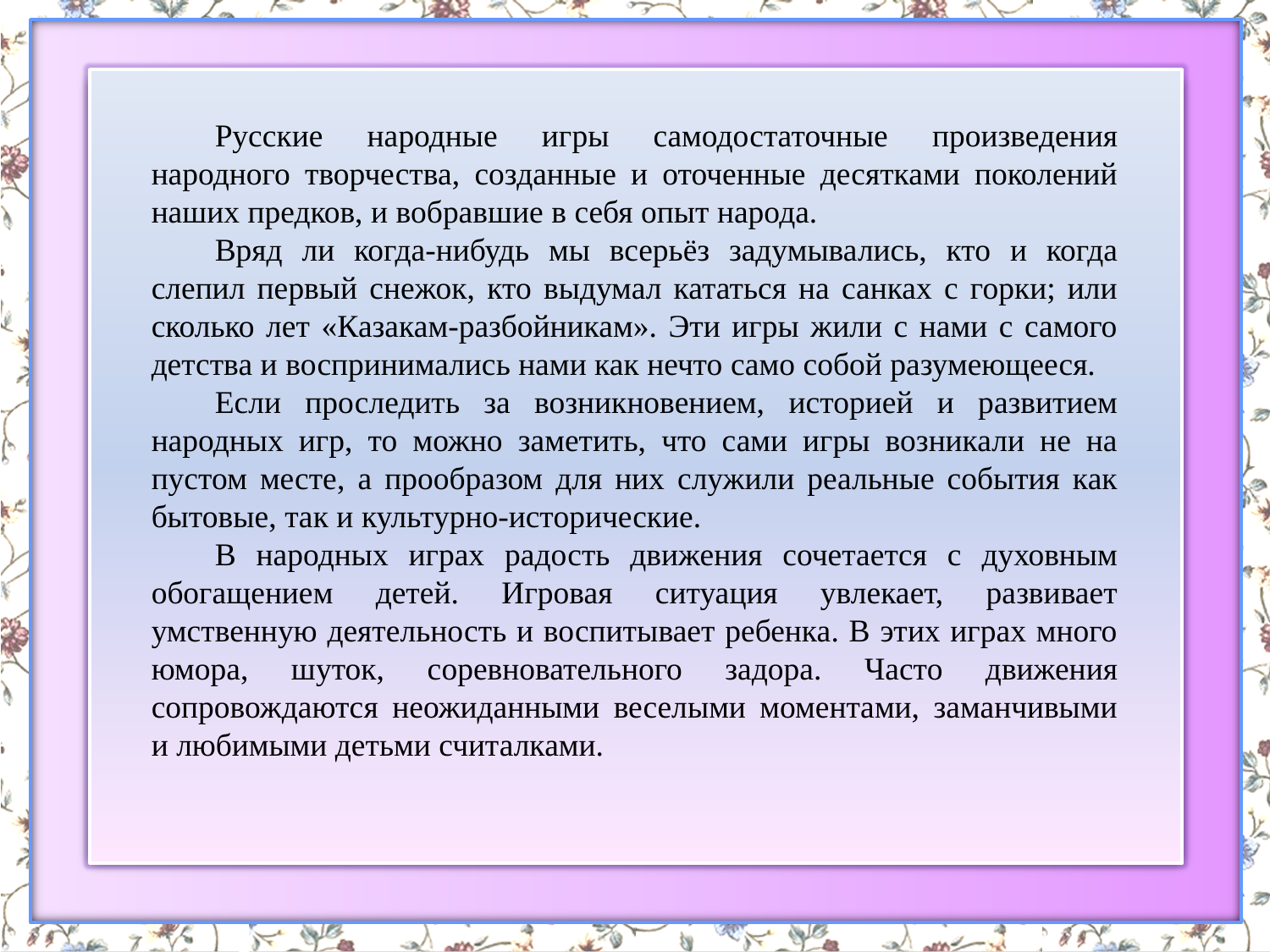

Русские народные игры самодостаточные произведения народного творчества, созданные и оточенные десятками поколений наших предков, и вобравшие в себя опыт народа.
Вряд ли когда-нибудь мы всерьёз задумывались, кто и когда слепил первый снежок, кто выдумал кататься на санках с горки; или сколько лет «Казакам-разбойникам». Эти игры жили с нами с самого детства и воспринимались нами как нечто само собой разумеющееся.
Если проследить за возникновением, историей и развитием народных игр, то можно заметить, что сами игры возникали не на пустом месте, а прообразом для них служили реальные события как бытовые, так и культурно-исторические.
В народных играх радость движения сочетается с духовным обогащением детей. Игровая ситуация увлекает, развивает умственную деятельность и воспитывает ребенка. В этих играх много юмора, шуток, соревновательного задора. Часто движения сопровождаются неожиданными веселыми моментами, заманчивыми и любимыми детьми считалками.